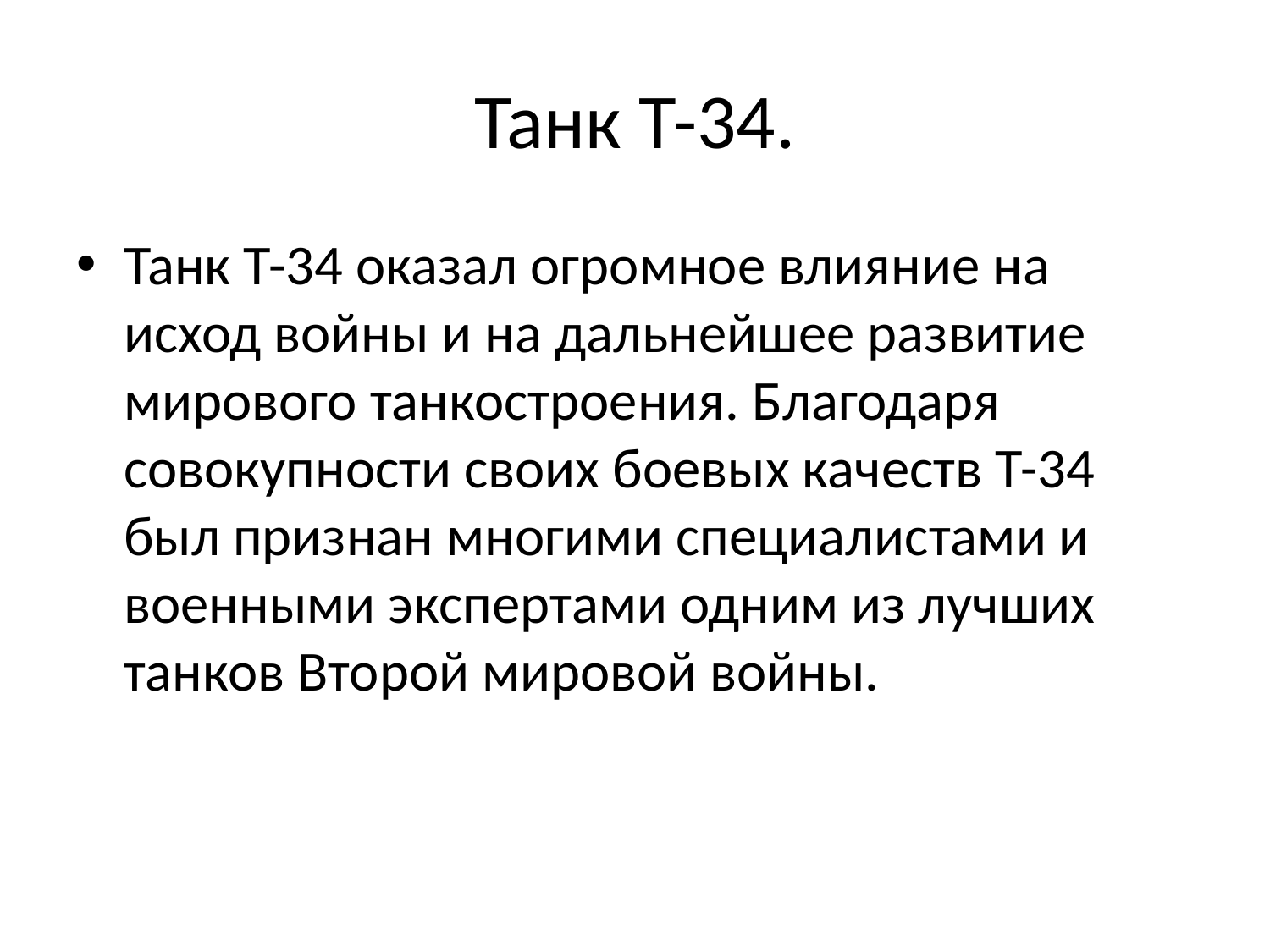

# Танк Т-34.
Танк Т-34 оказал огромное влияние на исход войны и на дальнейшее развитие мирового танкостроения. Благодаря совокупности своих боевых качеств Т-34 был признан многими специалистами и военными экспертами одним из лучших танков Второй мировой войны.